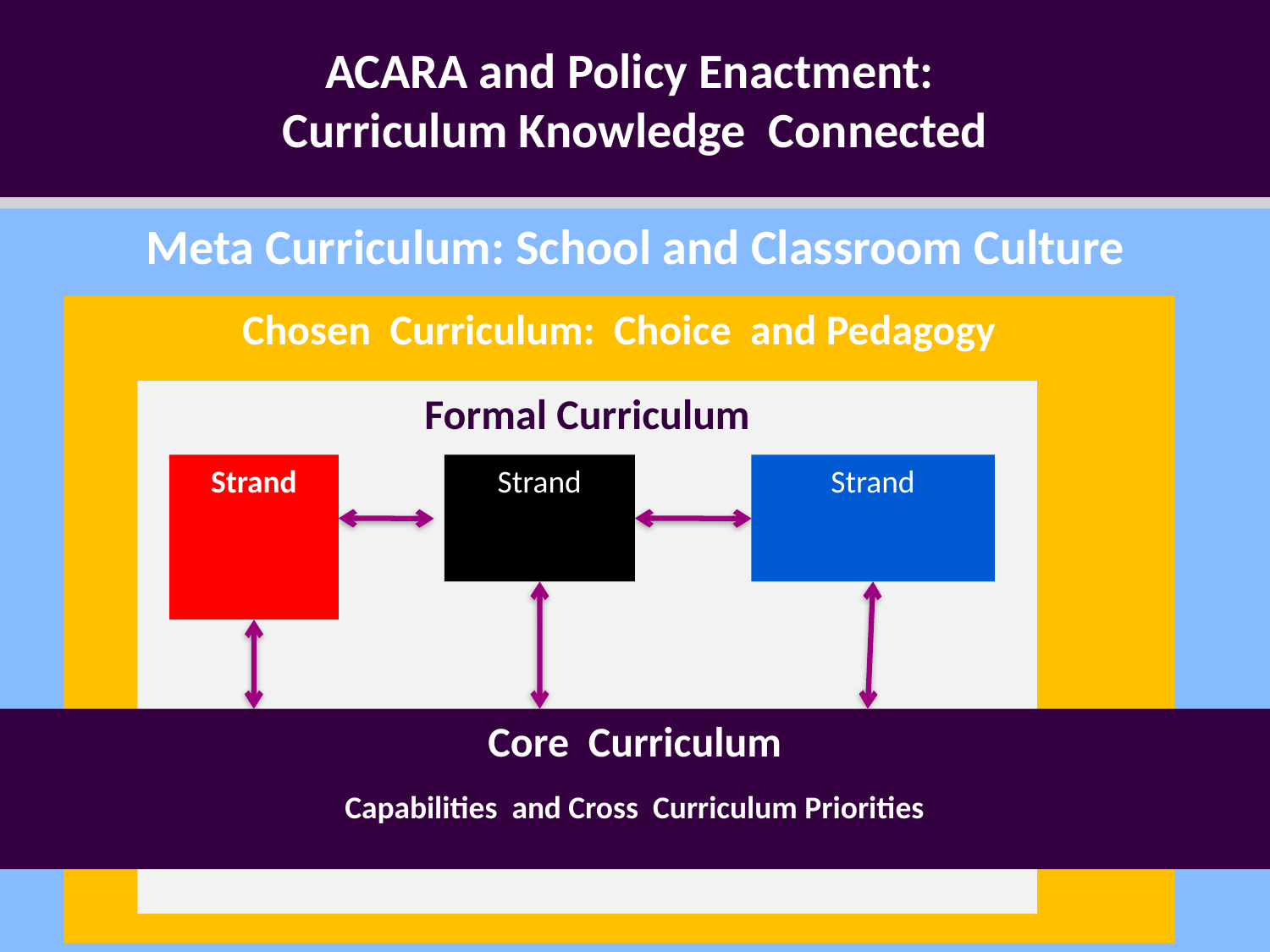

# ACARA and Policy Enactment: Curriculum Knowledge  Connected
Meta Curriculum: School and Classroom Culture

Chosen  Curriculum:  Choice  and Pedagogy

Formal Curriculum

Strand

Strand

Strand

Core  Curriculum

Capabilities  and Cross  Curriculum Priorities